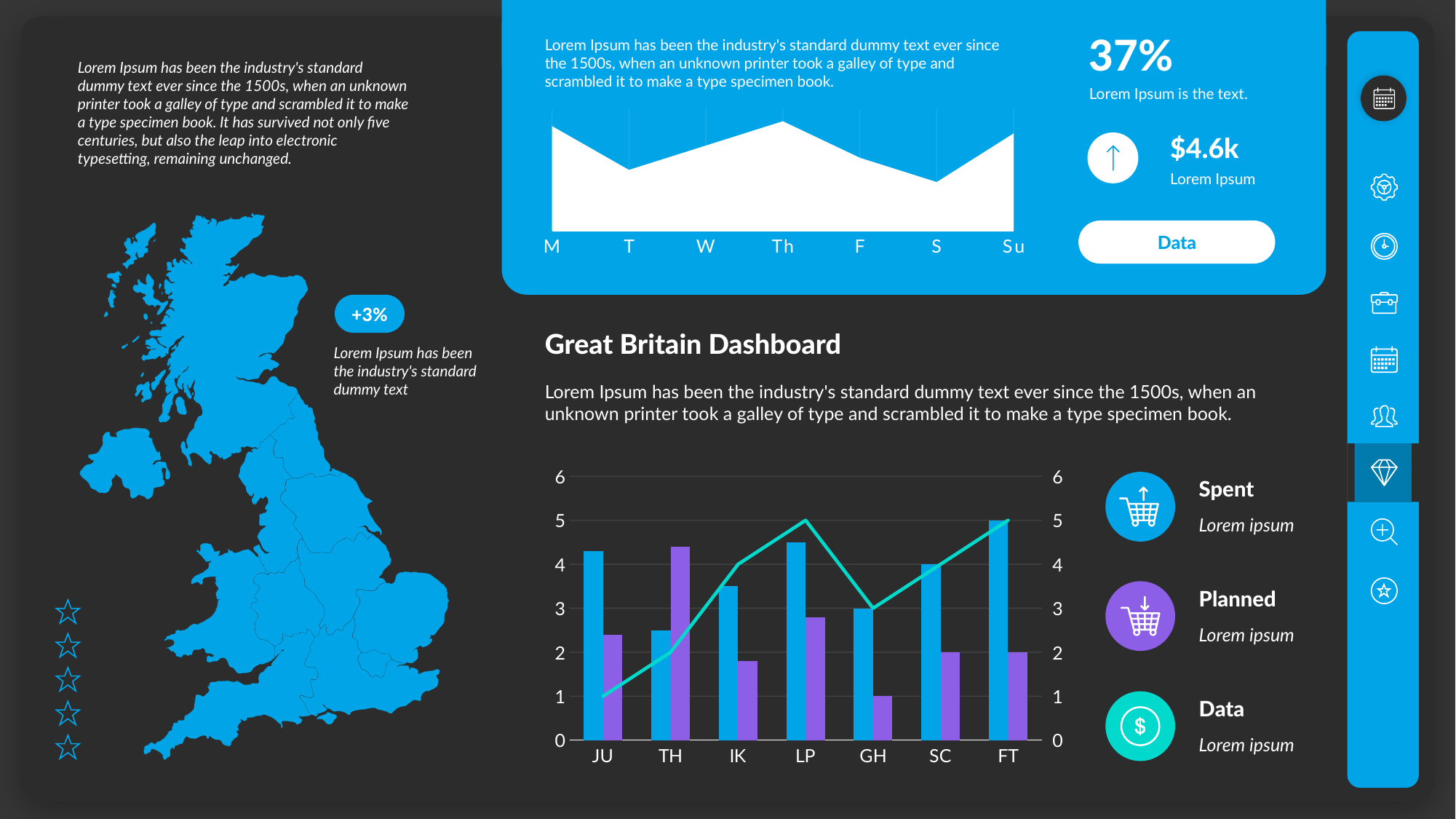

37%
Lorem Ipsum has been the industry's standard dummy text ever since the 1500s, when an unknown printer took a galley of type and scrambled it to make a type specimen book.

Lorem Ipsum has been the industry's standard dummy text ever since the 1500s, when an unknown printer took a galley of type and scrambled it to make a type specimen book. It has survived not only five centuries, but also the leap into electronic typesetting, remaining unchanged.

Lorem Ipsum is the text.

### Chart

| Category | Series 1 |
|---|---|
| M | 4.3 |
| T | 2.5 |
| W | 3.5 |
| Th | 4.5 |
| F | 3.0 |
| S | 2.0 |
| Su | 4.0 |
$4.6k

Lorem Ipsum

Data

+3%
Great Britain Dashboard
Lorem Ipsum has been the industry's standard dummy text

Lorem Ipsum has been the industry's standard dummy text ever since the 1500s, when an unknown printer took a galley of type and scrambled it to make a type specimen book.

### Chart

| Category | Income | Expense | Column1 |
|---|---|---|---|
| JU | 4.3 | 2.4 | 1.0 |
| TH | 2.5 | 4.4 | 2.0 |
| IK | 3.5 | 1.8 | 4.0 |
| LP | 4.5 | 2.8 | 5.0 |
| GH | 3.0 | 1.0 | 3.0 |
| SC | 4.0 | 2.0 | 4.0 |
| FT | 5.0 | 2.0 | 5.0 |
Spent

Lorem ipsum

Planned

Lorem ipsum

Data

Lorem ipsum